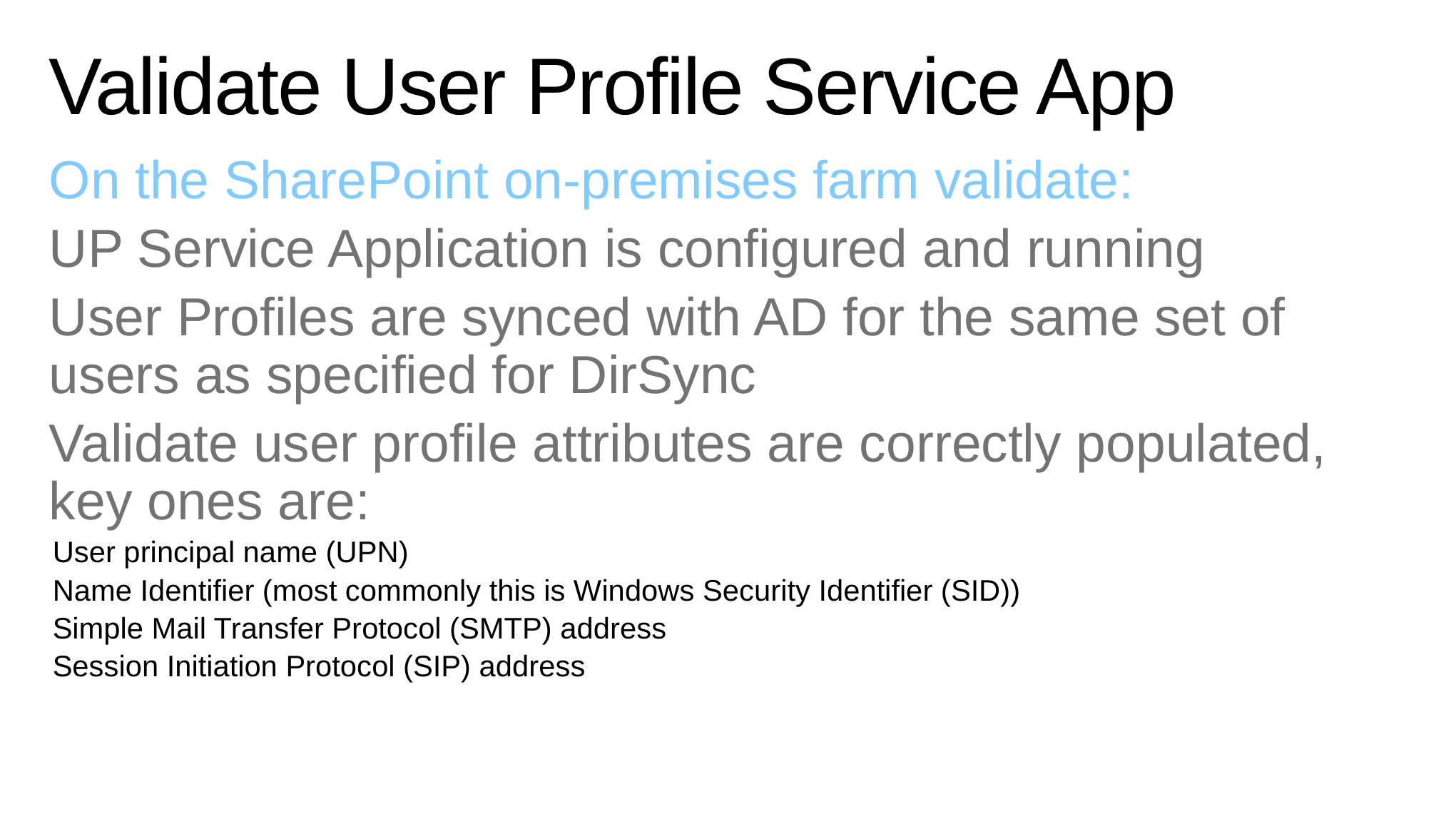

# Validate User Profile Service App
On the SharePoint on-premises farm validate:
UP Service Application is configured and running
User Profiles are synced with AD for the same set of users as specified for DirSync
Validate user profile attributes are correctly populated, key ones are:
User principal name (UPN)
Name Identifier (most commonly this is Windows Security Identifier (SID))
Simple Mail Transfer Protocol (SMTP) address
Session Initiation Protocol (SIP) address